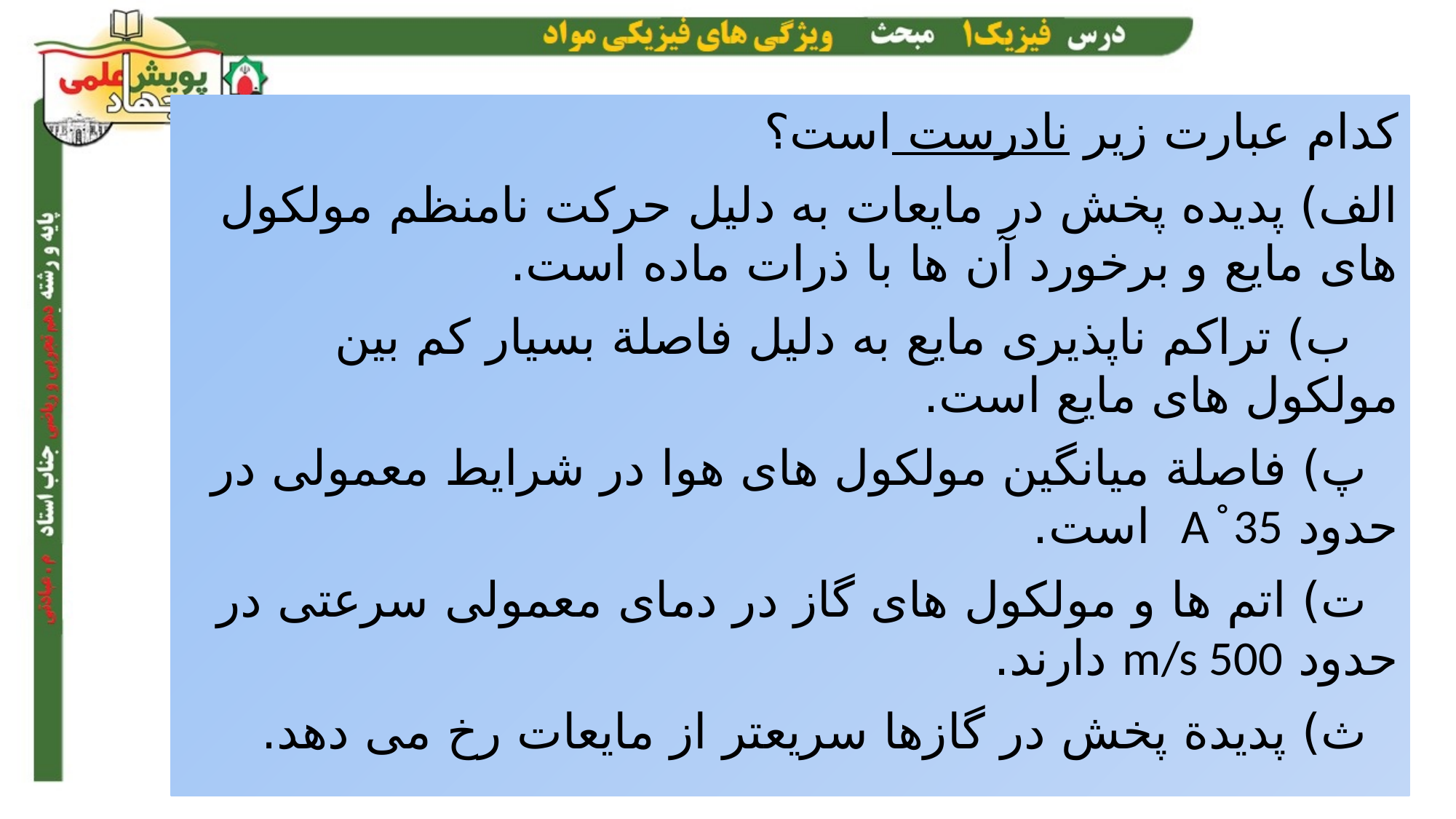

کدام عبارت زیر نادرست است؟
الف) پدیده پخش در مایعات به دلیل حرکت نامنظم مولکول های مایع و برخورد آن ها با ذرات ماده است.
   ب) تراکم ناپذیری مایع به دلیل فاصلة بسیار کم بین مولکول های مایع است.
  پ) فاصلة میانگین مولکول های هوا در شرایط معمولی در حدود A ̊ 35  است.
  ت) اتم ها و مولکول های گاز در دمای معمولی سرعتی در حدود m/s 500 دارند.
  ث) پدیدة پخش در گازها سریعتر از مایعات رخ می دهد.

1) الف – ب                         2) پ
3) ب – پ                           4) ب